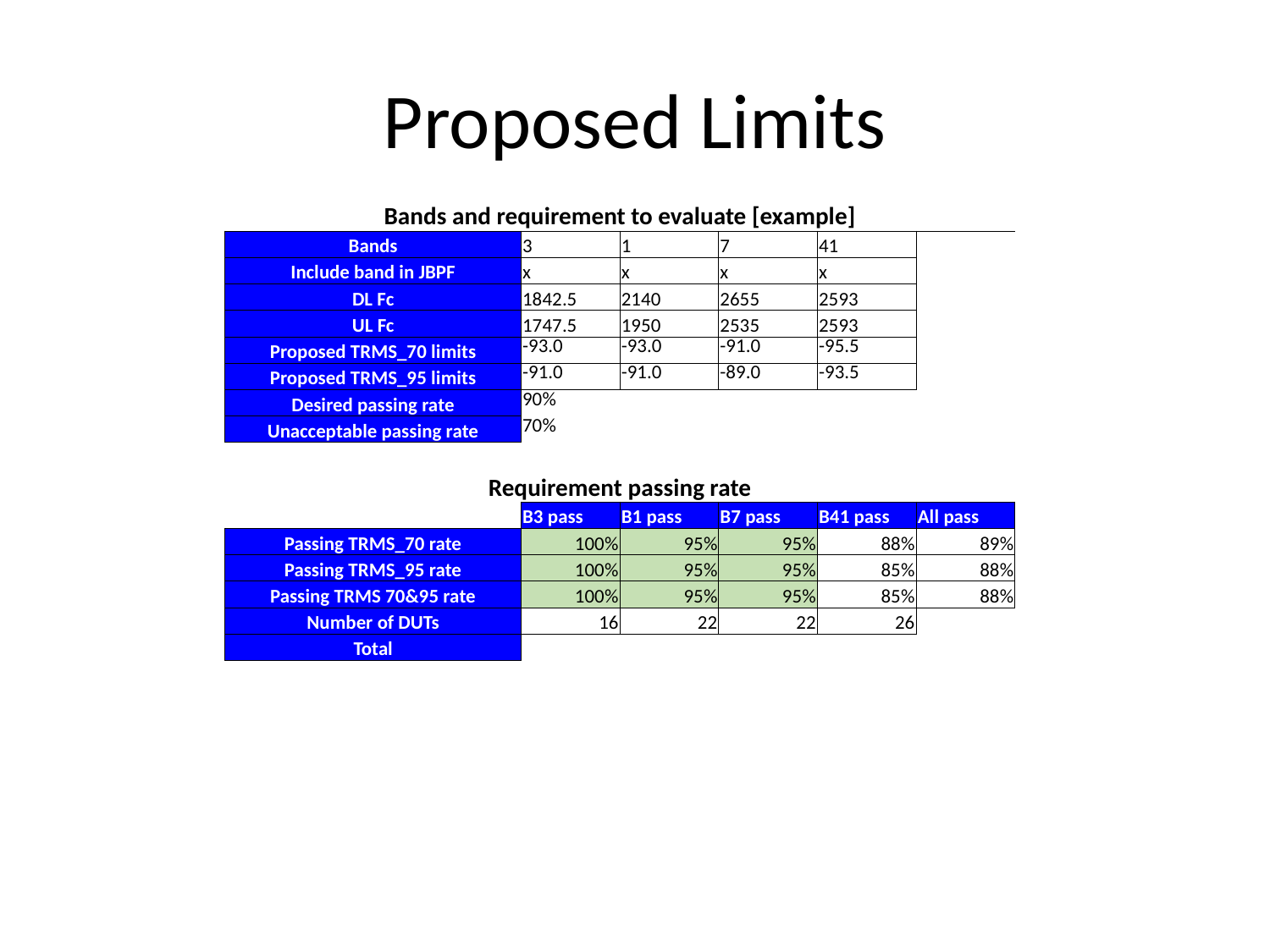

# Proposed Limits
| Bands and requirement to evaluate [example] |  |  |  |  |  |  |  |
| --- | --- | --- | --- | --- | --- | --- | --- |
| Bands |  |  | 3 | 1 | 7 | 41 |  |
| Include band in JBPF |  |  | x | x | x | x |  |
| DL Fc |  |  | 1842.5 | 2140 | 2655 | 2593 |  |
| UL Fc |  |  | 1747.5 | 1950 | 2535 | 2593 |  |
| Proposed TRMS\_70 limits |  |  | -93.0 | -93.0 | -91.0 | -95.5 |  |
| Proposed TRMS\_95 limits |  |  | -91.0 | -91.0 | -89.0 | -93.5 |  |
| Desired passing rate |  |  | 90% |  |  |  |  |
| Unacceptable passing rate |  |  | 70% |  |  |  |  |
|  |  |  |  |  |  |  |  |
| Requirement passing rate |  |  |  |  |  |  |  |
|  |  |  | B3 pass | B1 pass | B7 pass | B41 pass | All pass |
| Passing TRMS\_70 rate |  |  | 100% | 95% | 95% | 88% | 89% |
| Passing TRMS\_95 rate |  |  | 100% | 95% | 95% | 85% | 88% |
| Passing TRMS 70&95 rate |  |  | 100% | 95% | 95% | 85% | 88% |
| Number of DUTs |  |  | 16 | 22 | 22 | 26 |  |
| Total |  |  |  |  |  |  |  |